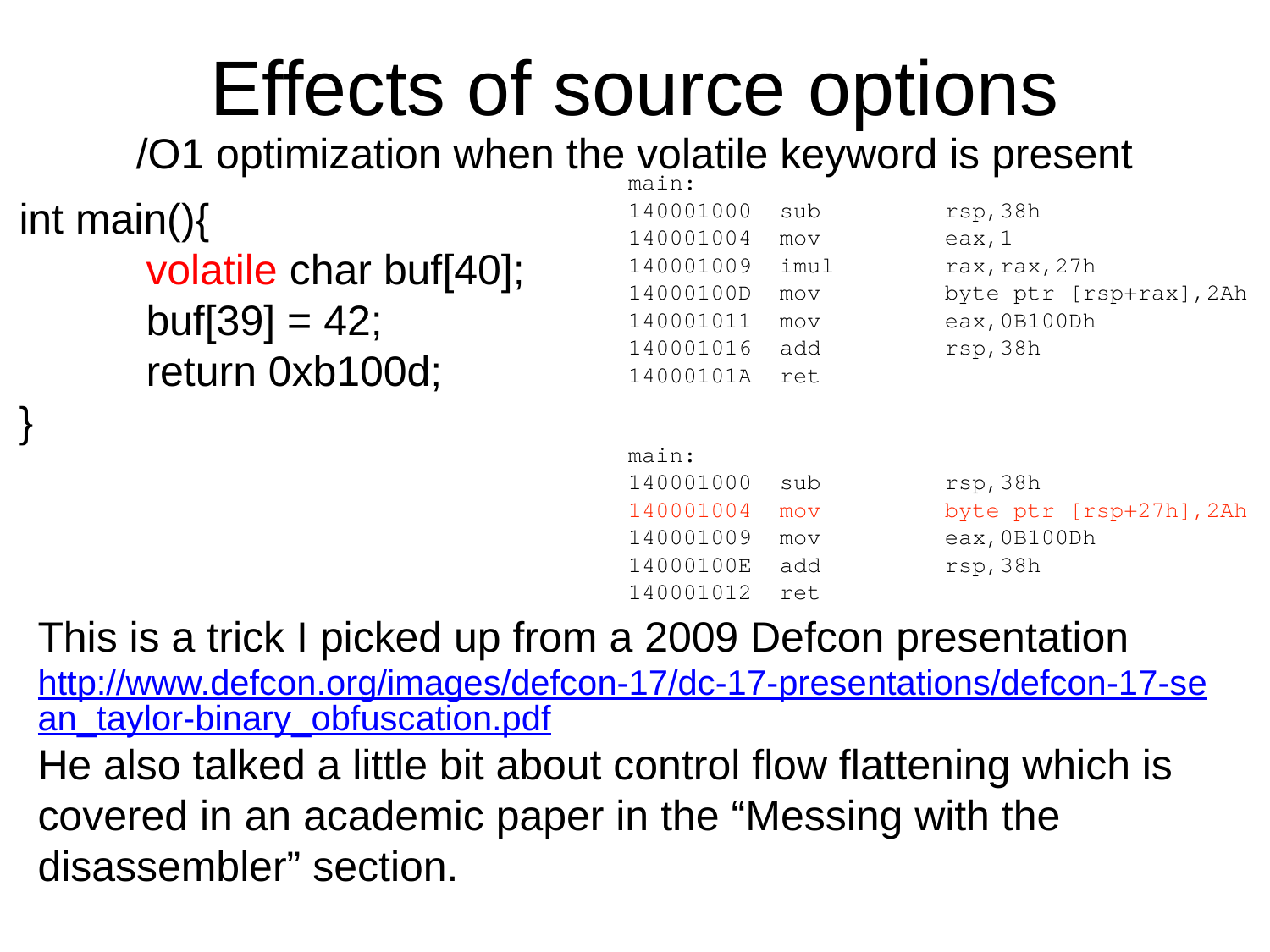

Effects of source options
/O1 optimization when the volatile keyword is present
main:
140001000  sub         rsp,38h
140001004  mov         eax,1
140001009  imul        rax,rax,27h
14000100D  mov         byte ptr [rsp+rax],2Ah
140001011  mov         eax,0B100Dh
140001016  add         rsp,38h
14000101A  ret
int main(){
	volatile char buf[40];
	buf[39] = 42;
	return 0xb100d;
}
main:
140001000  sub         rsp,38h
140001004  mov         byte ptr [rsp+27h],2Ah
140001009  mov         eax,0B100Dh
14000100E  add         rsp,38h
140001012  ret
This is a trick I picked up from a 2009 Defcon presentation
http://www.defcon.org/images/defcon-17/dc-17-presentations/defcon-17-sean_taylor-binary_obfuscation.pdf
He also talked a little bit about control flow flattening which is covered in an academic paper in the “Messing with the disassembler” section.